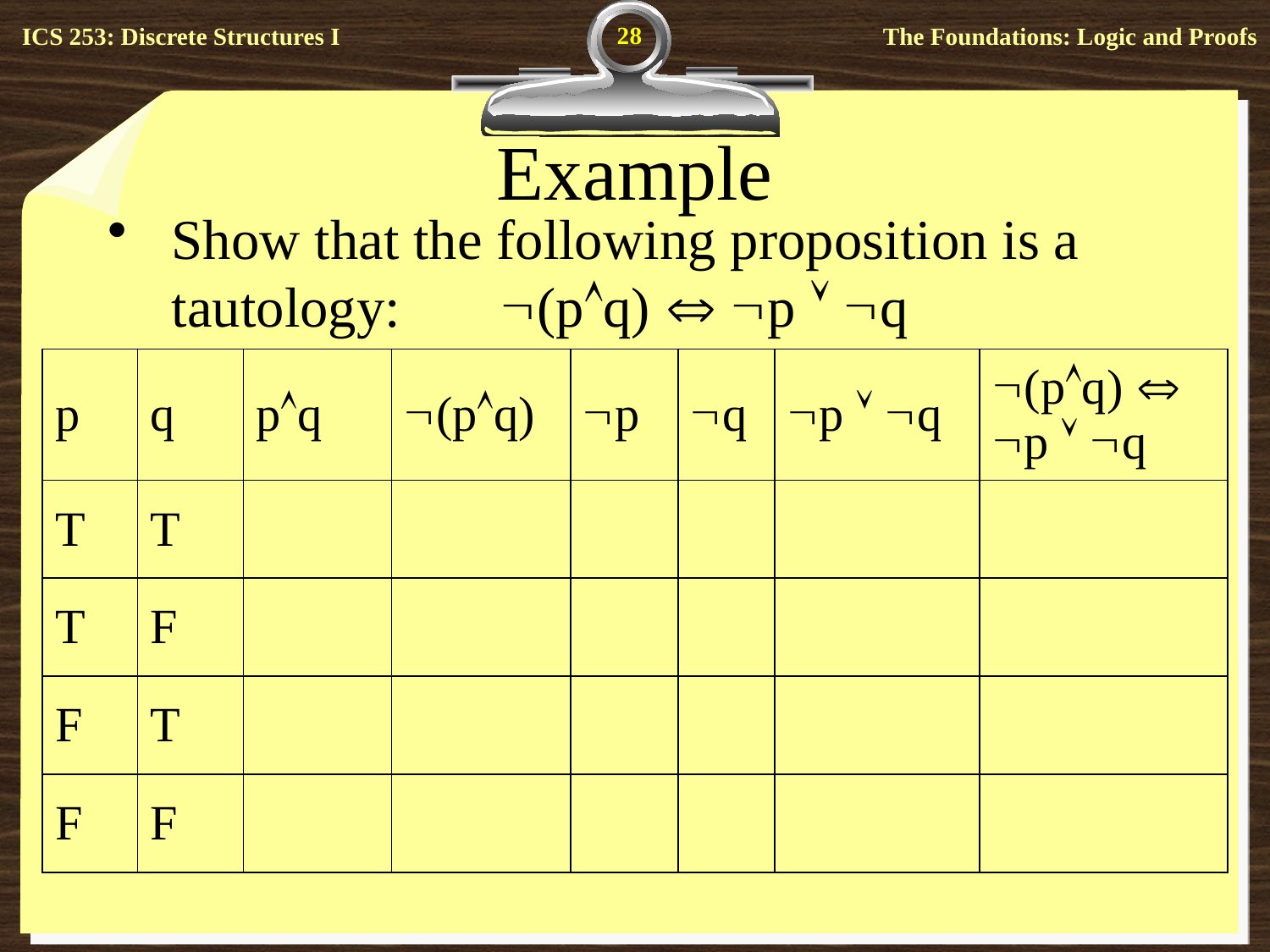

28
# Example
Show that the following proposition is a tautology:       ¬(p∧q) ⇔ ¬p ∨ ¬q
| p | q | p∧q | ¬(p∧q) | ¬p | ¬q | ¬p ∨ ¬q | ¬(p∧q) ⇔ ¬p ∨ ¬q |
| --- | --- | --- | --- | --- | --- | --- | --- |
| T | T |  |  |  |  |  |  |
| T | F |  |  |  |  |  |  |
| F | T |  |  |  |  |  |  |
| F | F |  |  |  |  |  |  |